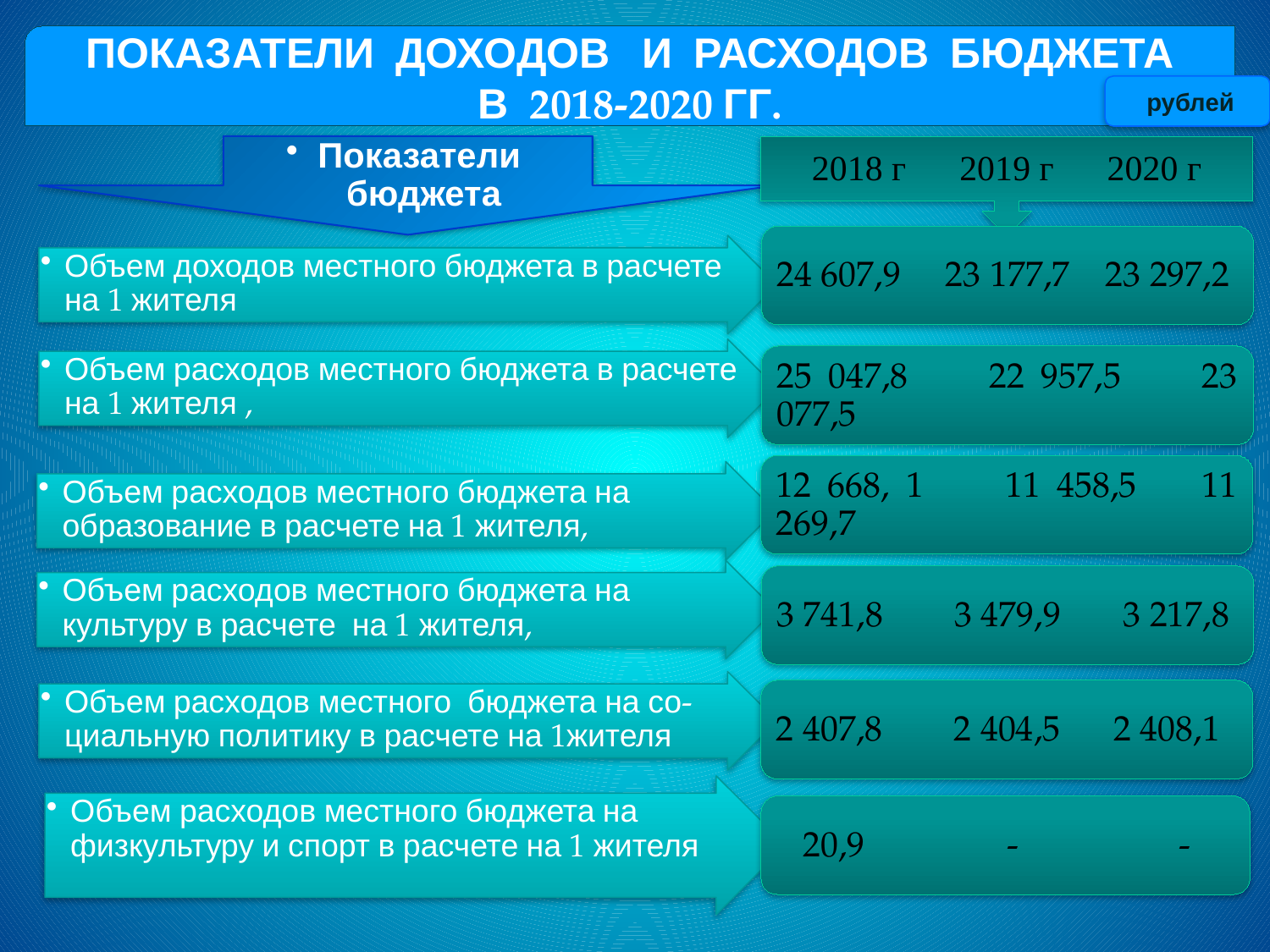

ПОКАЗАТЕЛИ  ДОХОДОВ   И  РАСХОДОВ  БЮДЖЕТА
В  2018-2020 ГГ.
 рублей
Показатели  бюджета
2018 г      2019 г      2020 г
Объем доходов местного бюджета в расчете на 1 жителя

24 607,9     23 177,7    23 297,2
Объем расходов местного бюджета в расчете на 1 жителя ,
25 047,8     22 957,5     23 077,5
Объем расходов местного бюджета на образование в расчете на 1 жителя,
12 668, 1     11 458,5    11 269,7
Объем расходов местного бюджета на культуру в расчете  на 1 жителя,
3 741,8        3 479,9       3 217,8
Объем расходов местного  бюджета на со-циальную политику в расчете на 1жителя
2 407,8        2 404,5      2 408,1
Объем расходов местного бюджета на физкультуру и спорт в расчете на 1 жителя
   20,9                -                  -